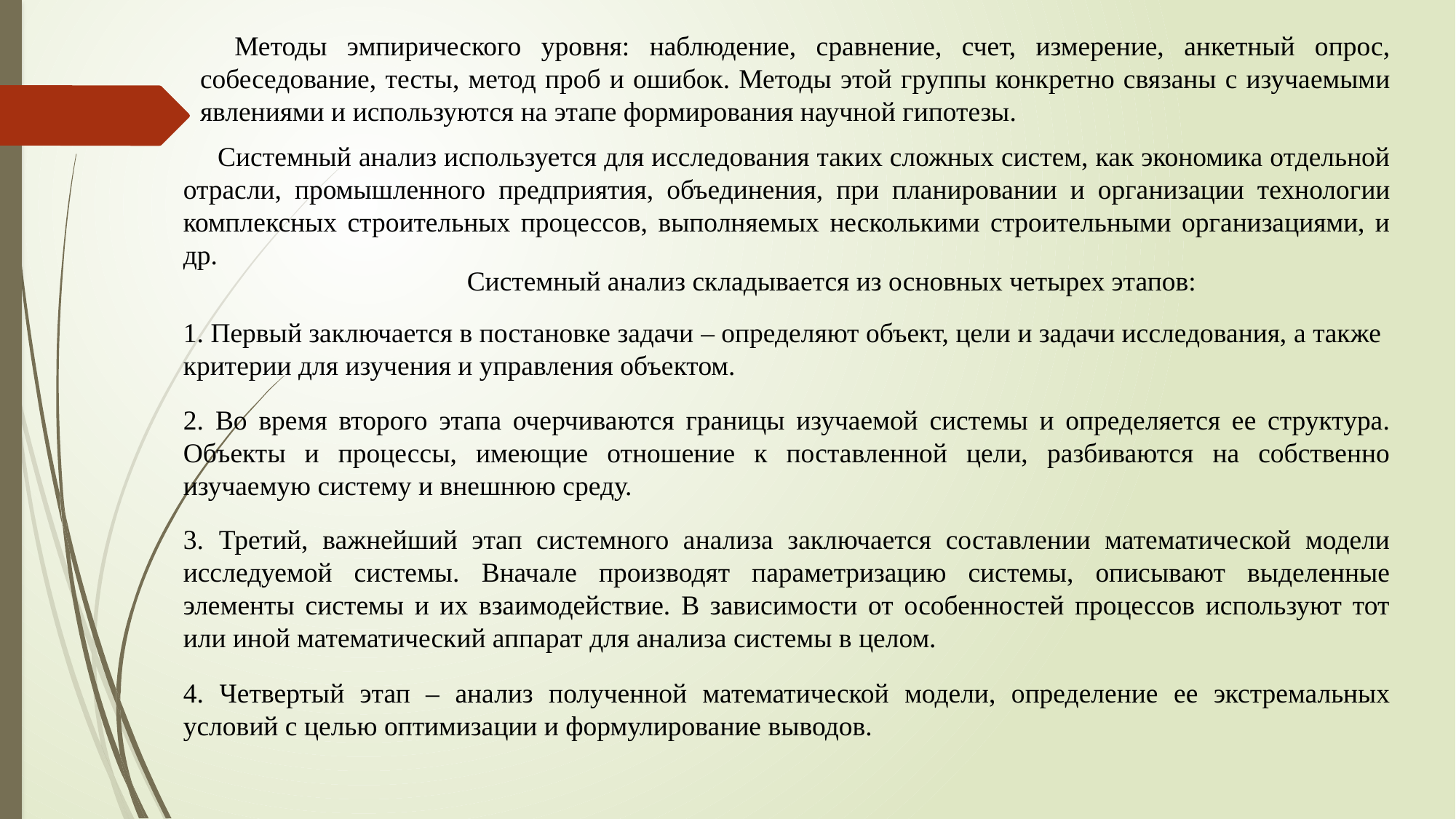

Методы эмпирического уровня: наблюдение, сравнение, счет, измерение, анкетный опрос, собеседование, тесты, метод проб и ошибок. Методы этой группы конкретно связаны с изучаемыми явлениями и используются на этапе формирования научной гипотезы.
Системный анализ используется для исследования таких сложных систем, как экономика отдельной отрасли, промышленного предприятия, объединения, при планировании и организации технологии комплексных строительных процессов, выполняемых несколькими строительными организациями, и др.
Системный анализ складывается из основных четырех этапов:
1. Первый заключается в постановке задачи – определяют объект, цели и задачи исследования, а также критерии для изучения и управления объектом.
2. Во время второго этапа очерчиваются границы изучаемой системы и определяется ее структура. Объекты и процессы, имеющие отношение к поставленной цели, разбиваются на собственно изучаемую систему и внешнюю среду.
3. Третий, важнейший этап системного анализа заключается составлении математической модели исследуемой системы. Вначале производят параметризацию системы, описывают выделенные элементы системы и их взаимодействие. В зависимости от особенностей процессов используют тот или иной математический аппарат для анализа системы в целом.
4. Четвертый этап – анализ полученной математической модели, определение ее экстремальных условий с целью оптимизации и формулирование выводов.